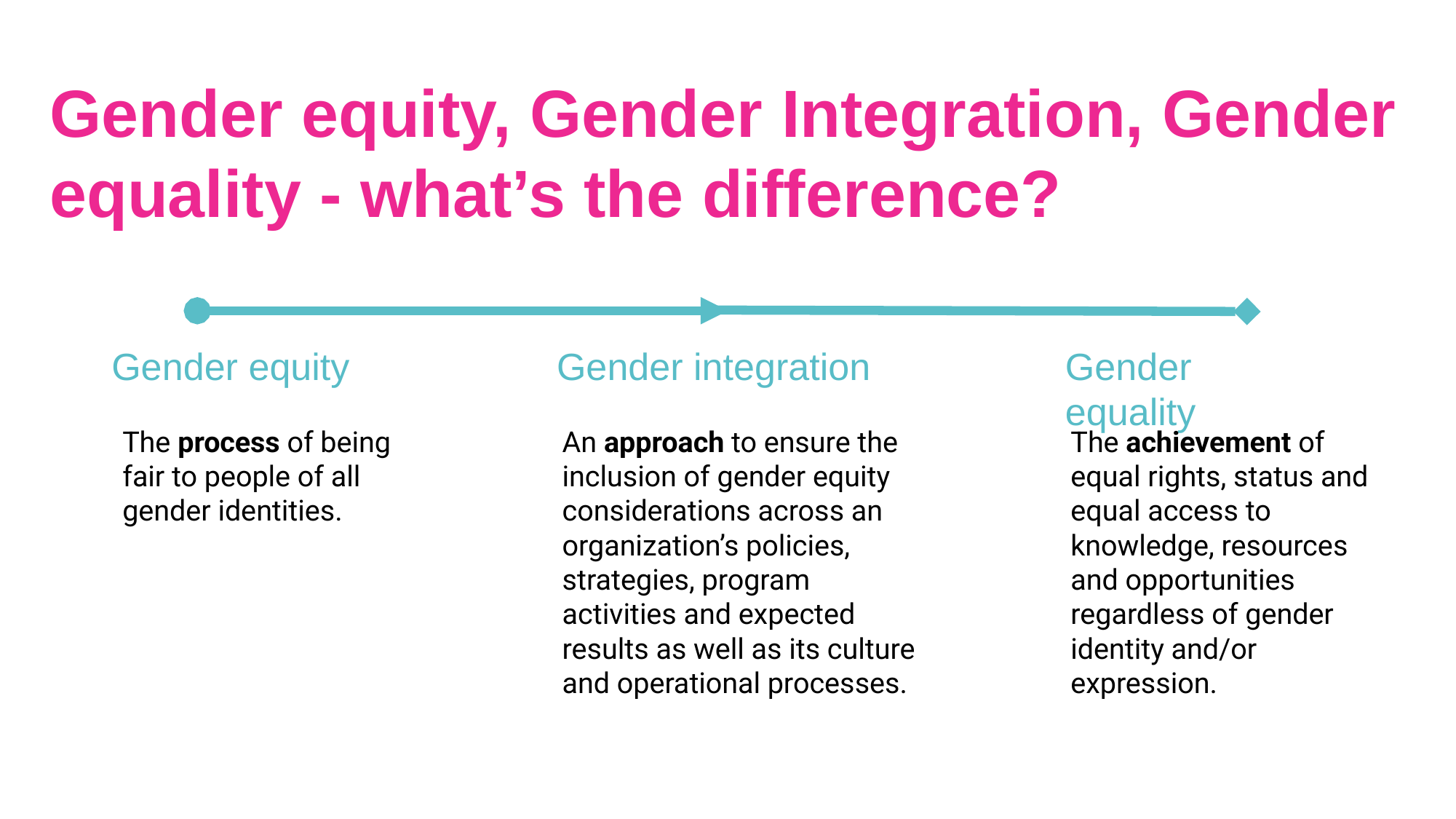

# Gender equity, Gender Integration, Gender equality - what’s the difference?
Gender equity
Gender integration
Gender equality
The process of being fair to people of all gender identities.
An approach to ensure the inclusion of gender equity considerations across an organization’s policies, strategies, program activities and expected results as well as its culture and operational processes.
The achievement of equal rights, status and equal access to knowledge, resources and opportunities regardless of gender identity and/or expression.